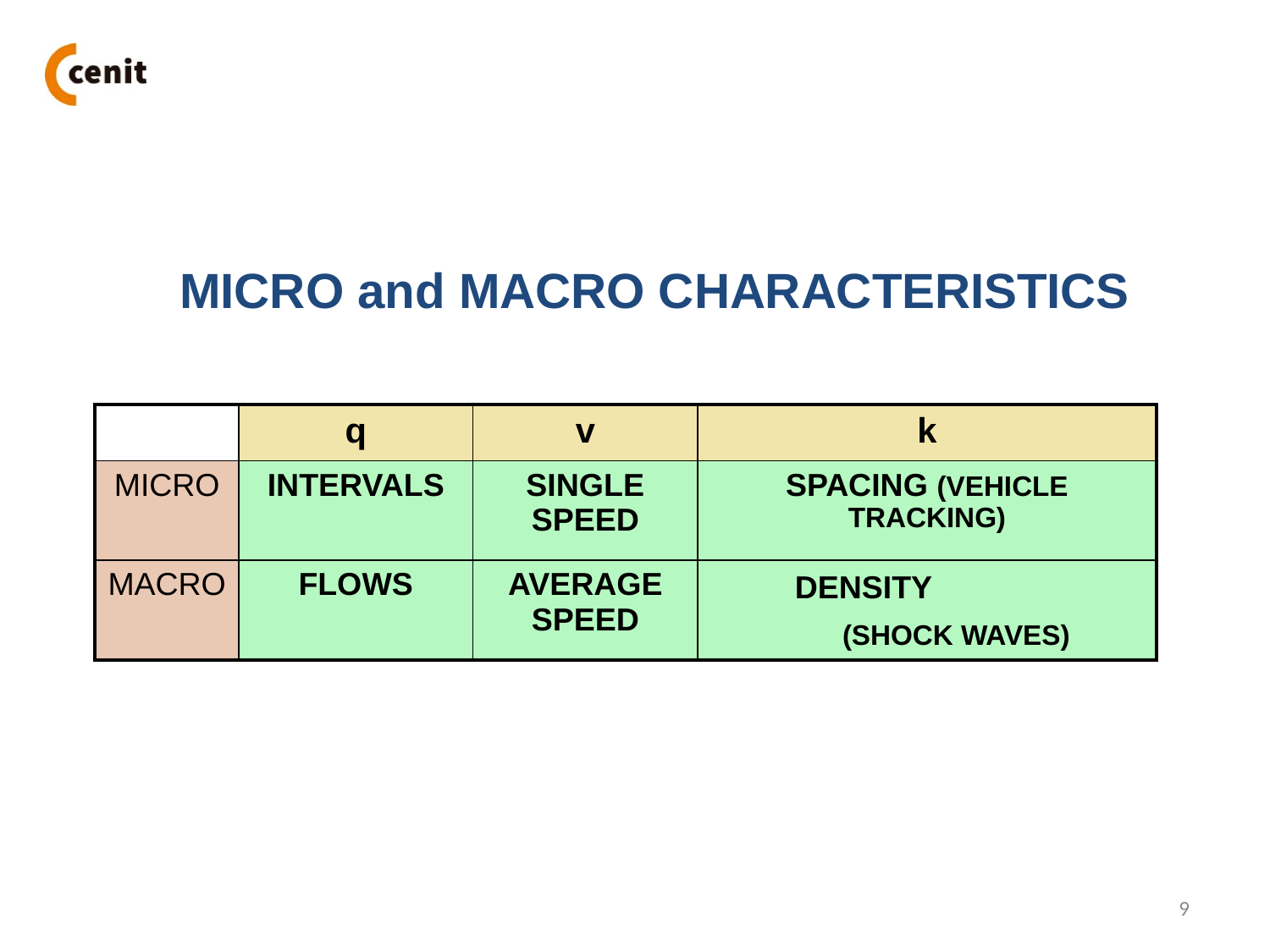

MICRO and MACRO CHARACTERISTICS
|  | q | v | k |
| --- | --- | --- | --- |
| MICRO | INTERVALS | SINGLE SPEED | SPACING (VEHICLE TRACKING) |
| MACRO | FLOWS | AVERAGE SPEED | DENSITY (SHOCK WAVES) |
9